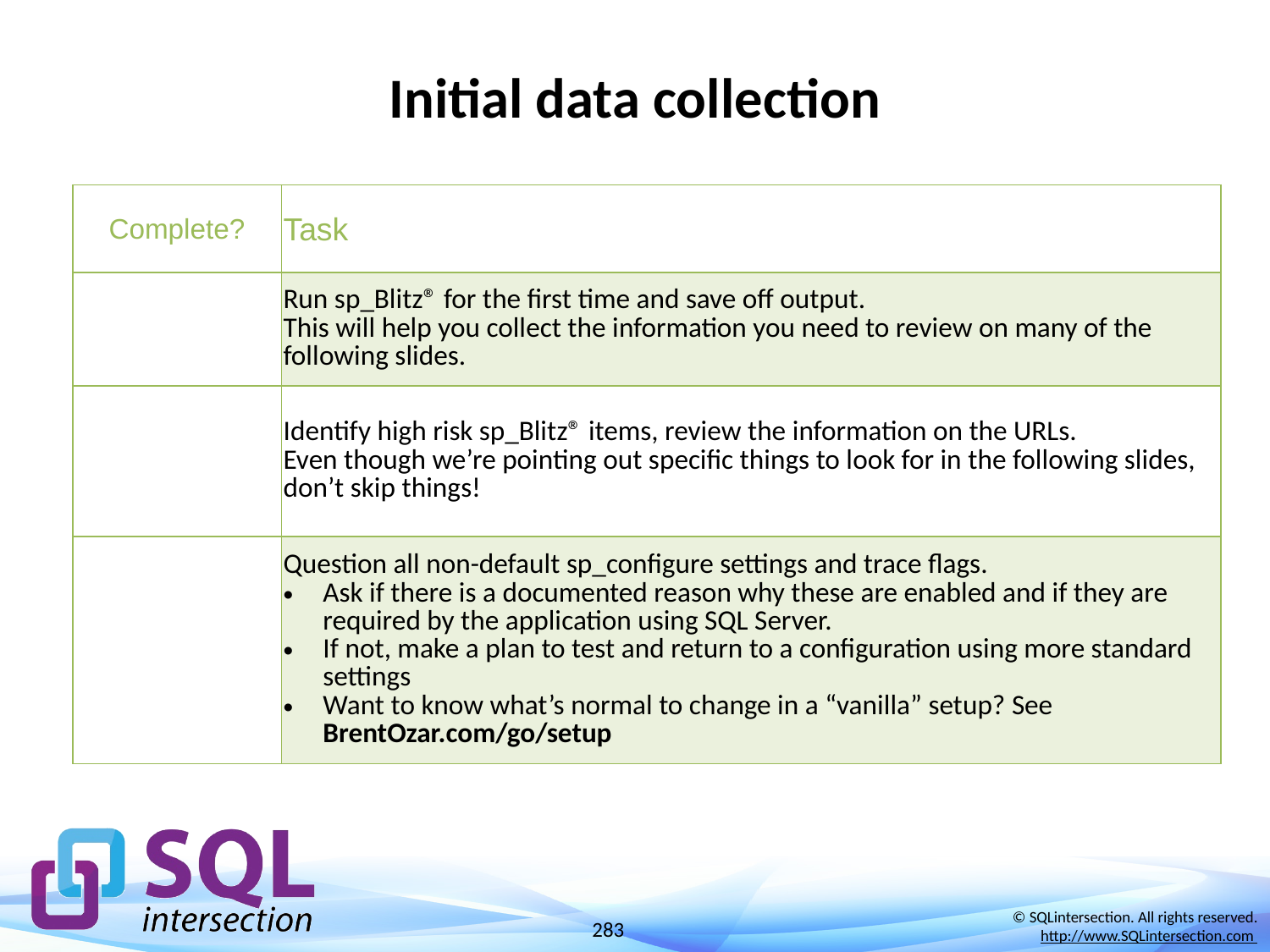

# Initial data collection
| Complete? | Task |
| --- | --- |
|  | Run sp\_Blitz® for the first time and save off output. This will help you collect the information you need to review on many of the following slides. |
|  | Identify high risk sp\_Blitz® items, review the information on the URLs. Even though we’re pointing out specific things to look for in the following slides, don’t skip things! |
|  | Question all non-default sp\_configure settings and trace flags. Ask if there is a documented reason why these are enabled and if they are required by the application using SQL Server. If not, make a plan to test and return to a configuration using more standard settings Want to know what’s normal to change in a “vanilla” setup? See BrentOzar.com/go/setup |